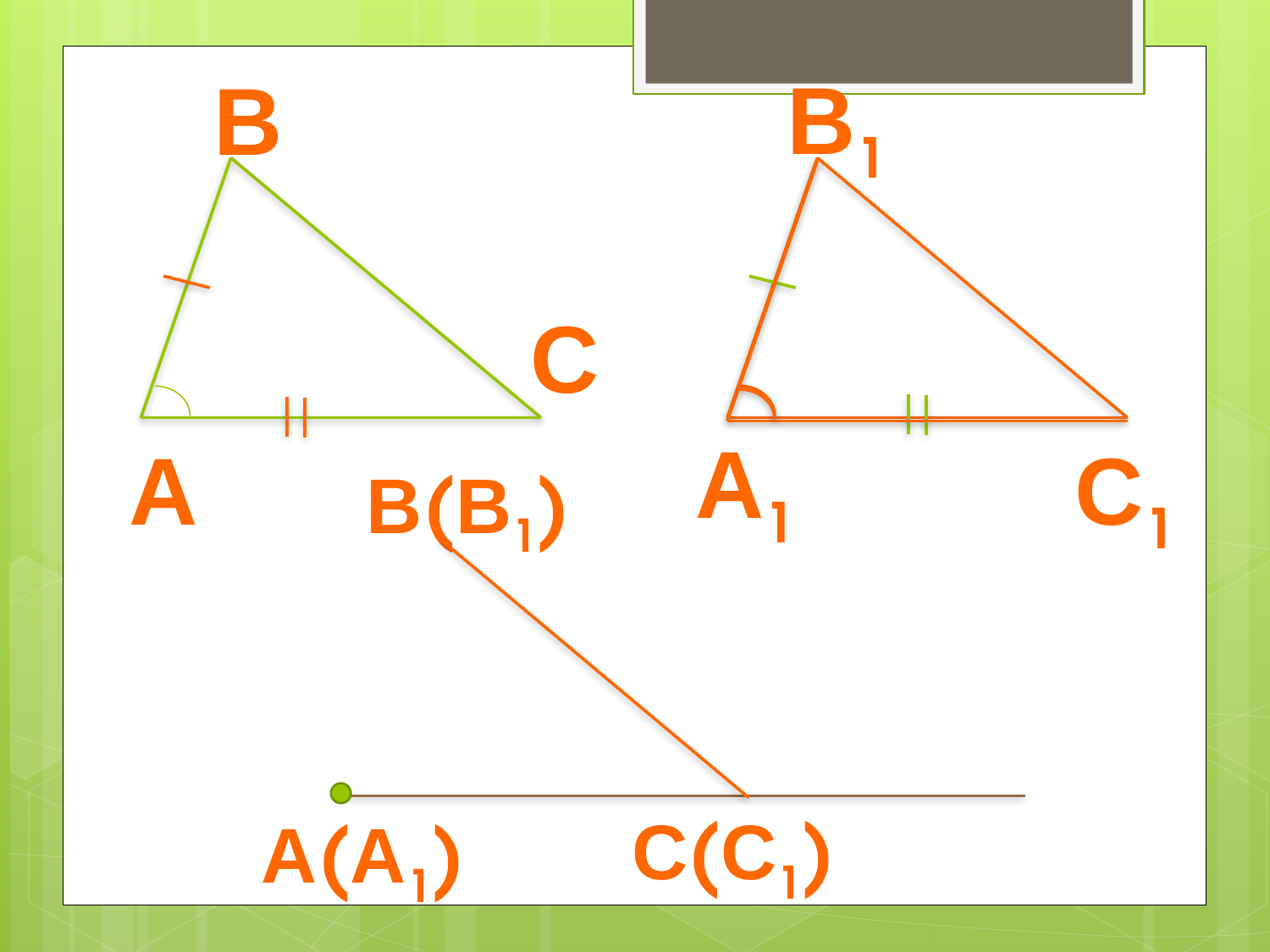

В1
А1
С1
В
С
А

В(В1)

А(А1)
С(С1)